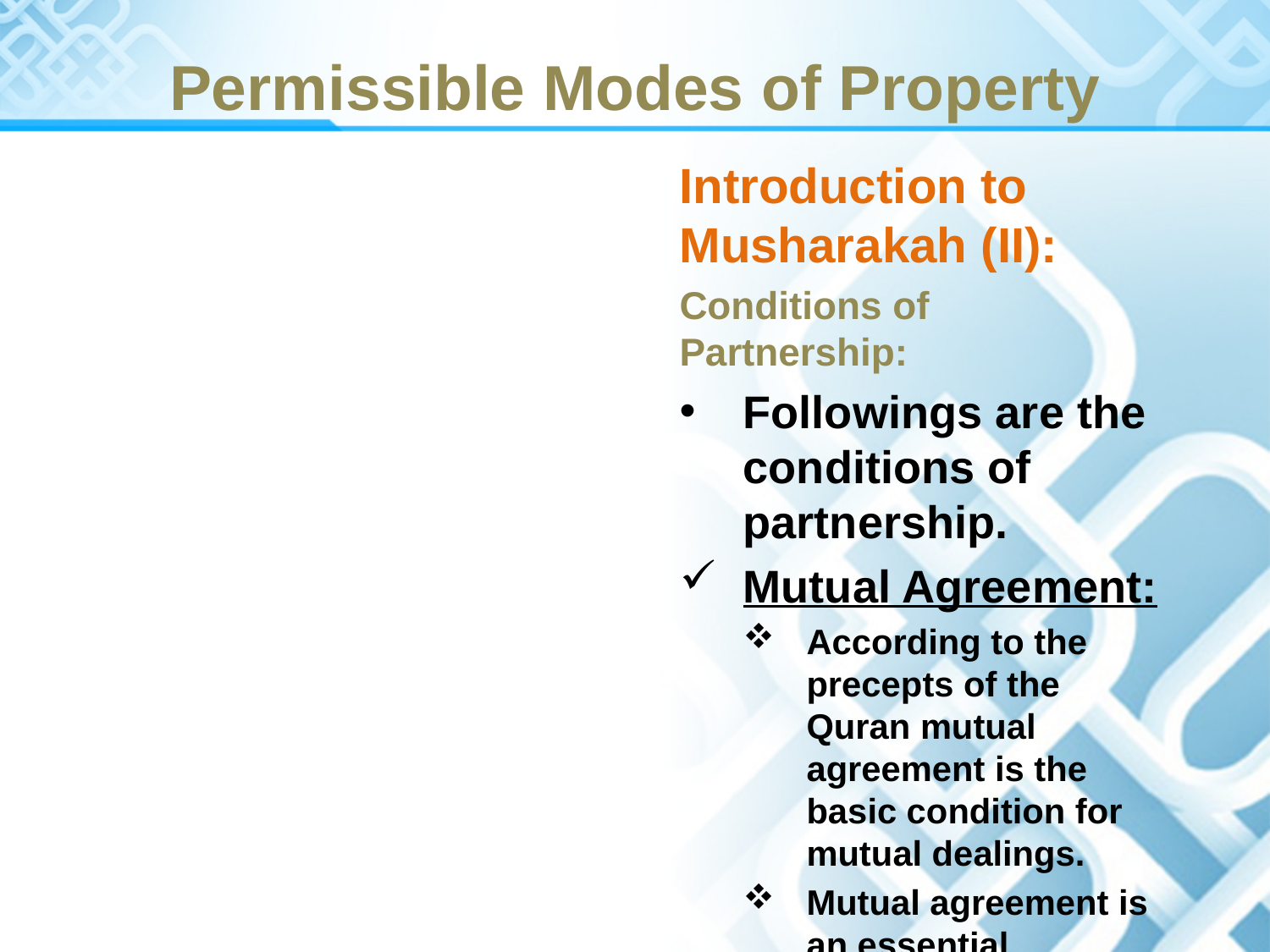

Permissible Modes of Property
Introduction to Musharakah (II):
Conditions of Partnership:
Followings are the conditions of partnership.
Mutual Agreement:
According to the precepts of the Quran mutual agreement is the basic condition for mutual dealings.
Mutual agreement is an essential condition of partnership.